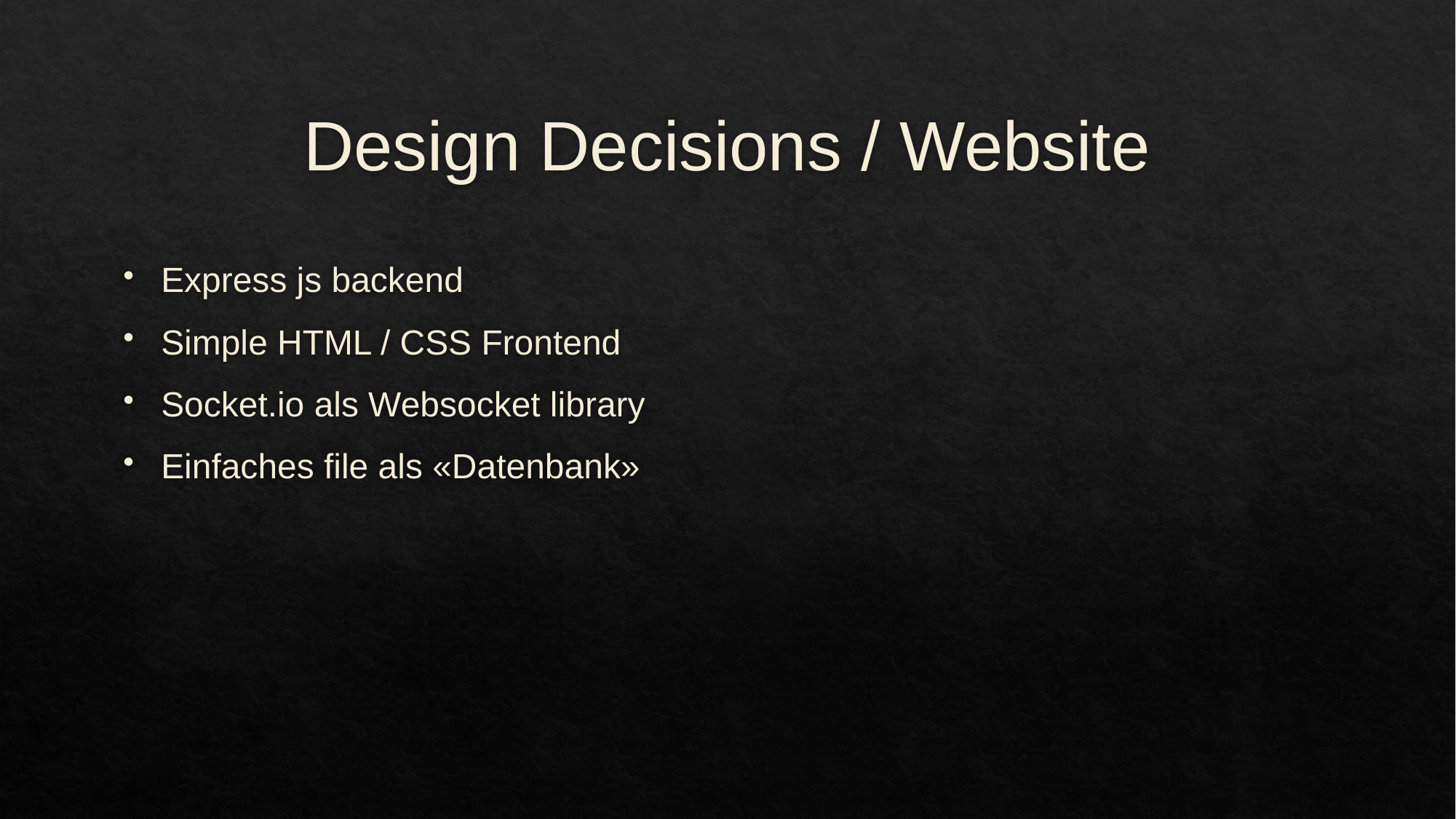

# Design Decisions / Website
Express js backend
Simple HTML / CSS Frontend
Socket.io als Websocket library
Einfaches file als «Datenbank»